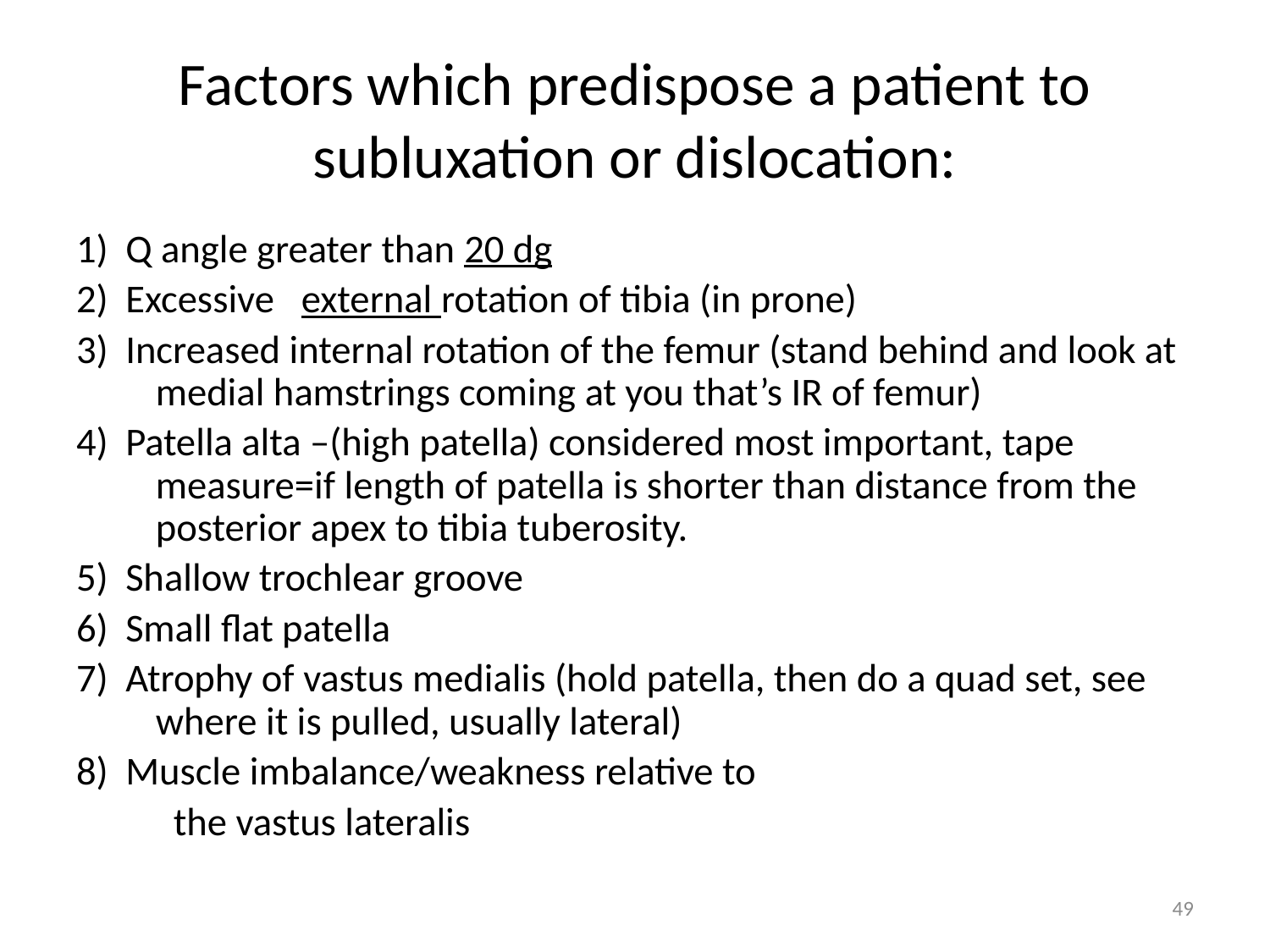

# Factors which predispose a patient to subluxation or dislocation:
1)  Q angle greater than 20 dg
2)  Excessive   external rotation of tibia (in prone)
3)  Increased internal rotation of the femur (stand behind and look at medial hamstrings coming at you that’s IR of femur)
4)  Patella alta –(high patella) considered most important, tape measure=if length of patella is shorter than distance from the posterior apex to tibia tuberosity.
5)  Shallow trochlear groove
6)  Small flat patella
7)  Atrophy of vastus medialis (hold patella, then do a quad set, see where it is pulled, usually lateral)
8)  Muscle imbalance/weakness relative to
	  the vastus lateralis

49